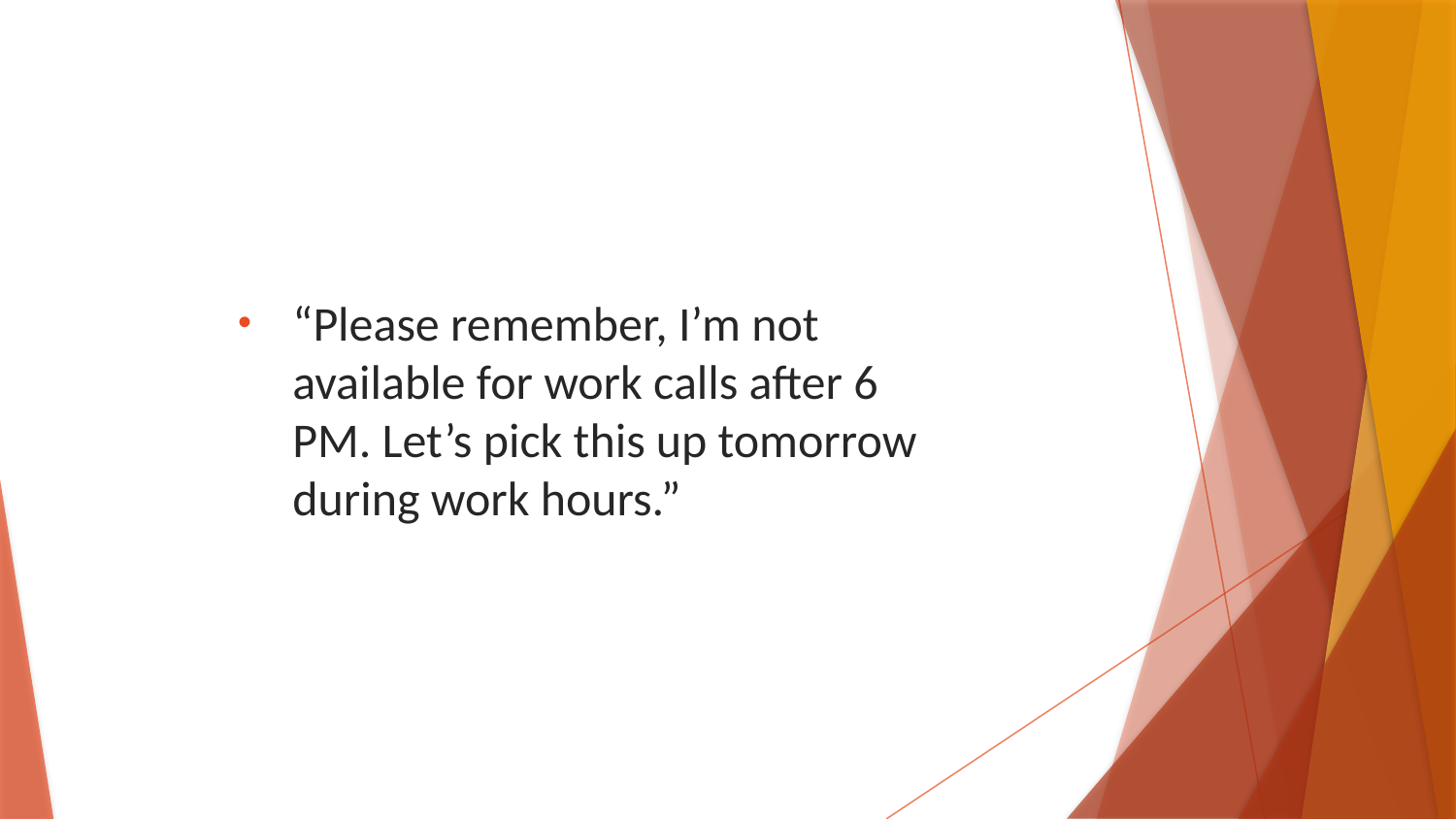

“Please remember, I’m not available for work calls after 6 PM. Let’s pick this up tomorrow during work hours.”